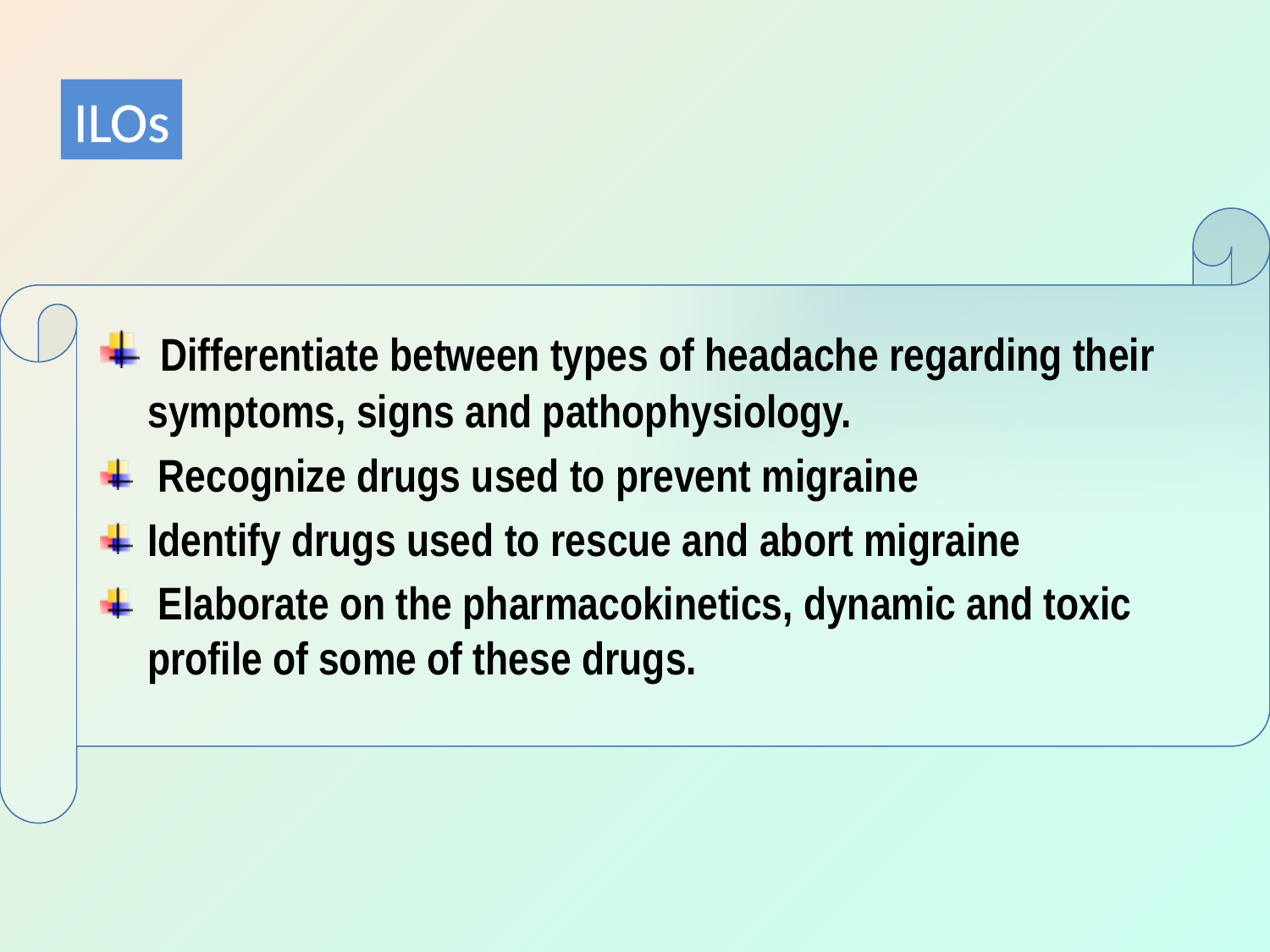

ILOs

 Differentiate between types of headache regarding their symptoms, signs and pathophysiology.
 Recognize drugs used to prevent migraine
Identify drugs used to rescue and abort migraine
 Elaborate on the pharmacokinetics, dynamic and toxic profile of some of these drugs.